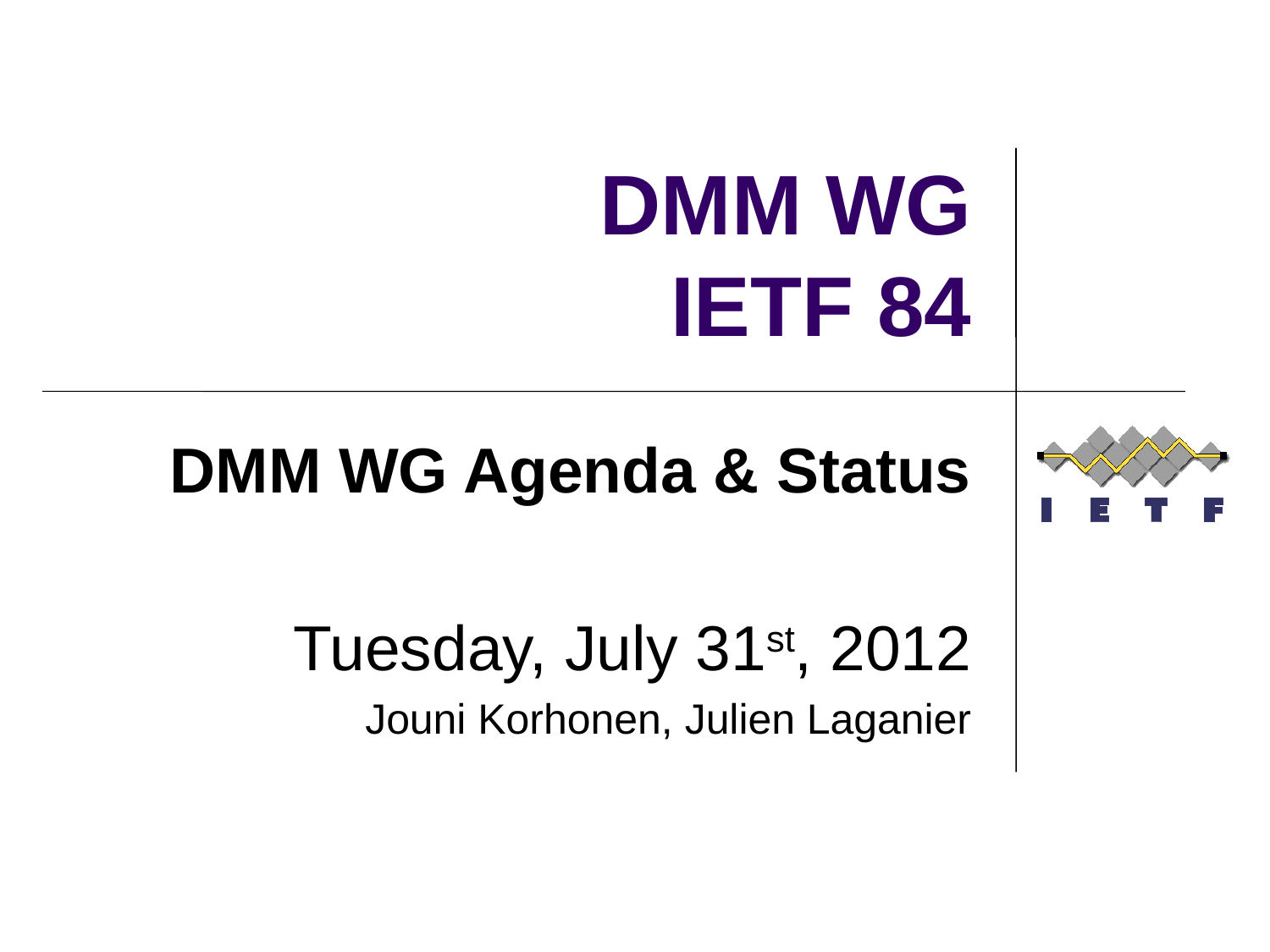

# DMM WG IETF 84
DMM WG Agenda & Status

Tuesday, July 31st, 2012
Jouni Korhonen, Julien Laganier